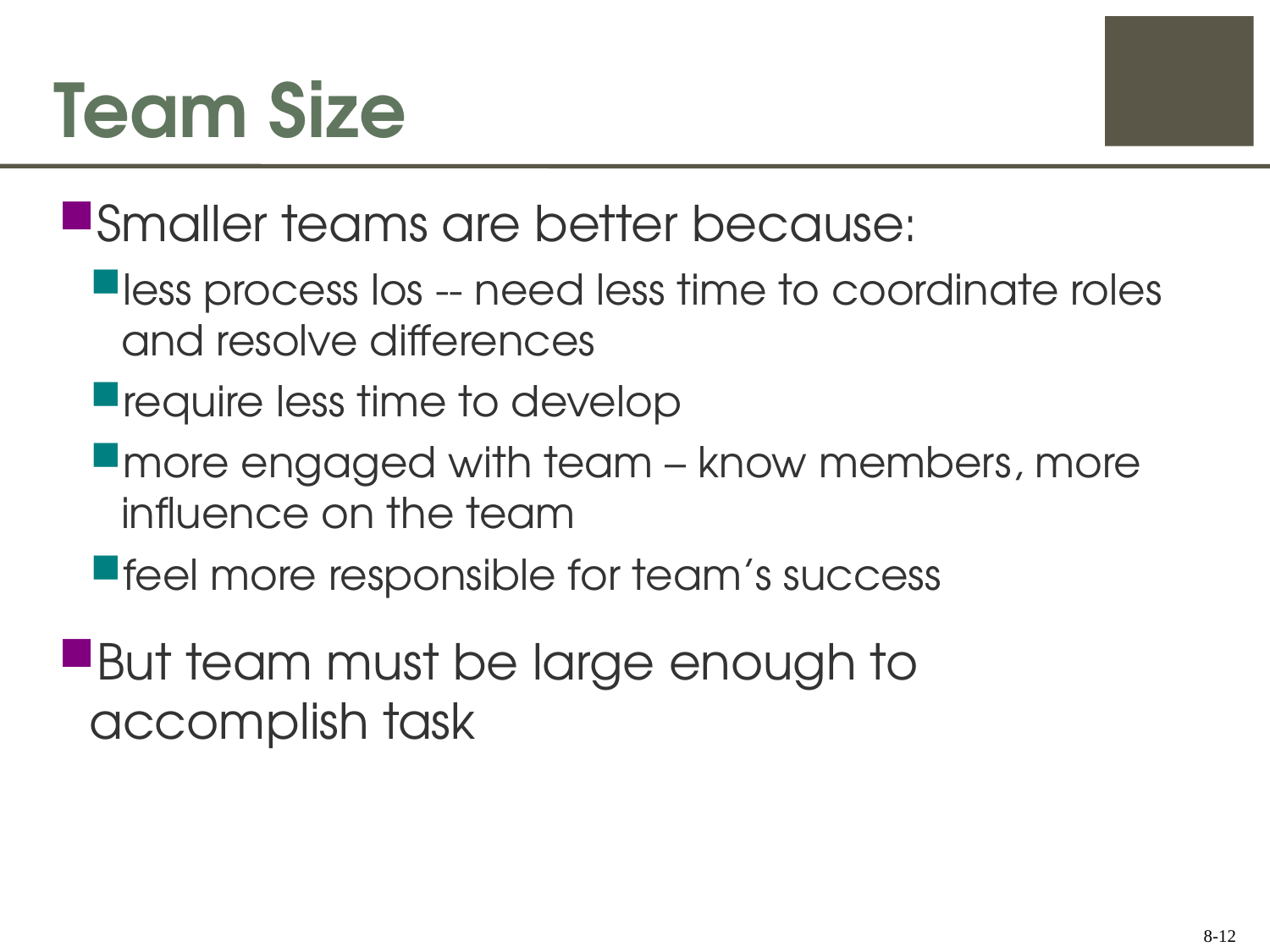

# Team Size
Smaller teams are better because:
less process los -- need less time to coordinate roles and resolve differences
require less time to develop
more engaged with team – know members, more influence on the team
feel more responsible for team’s success
But team must be large enough to accomplish task